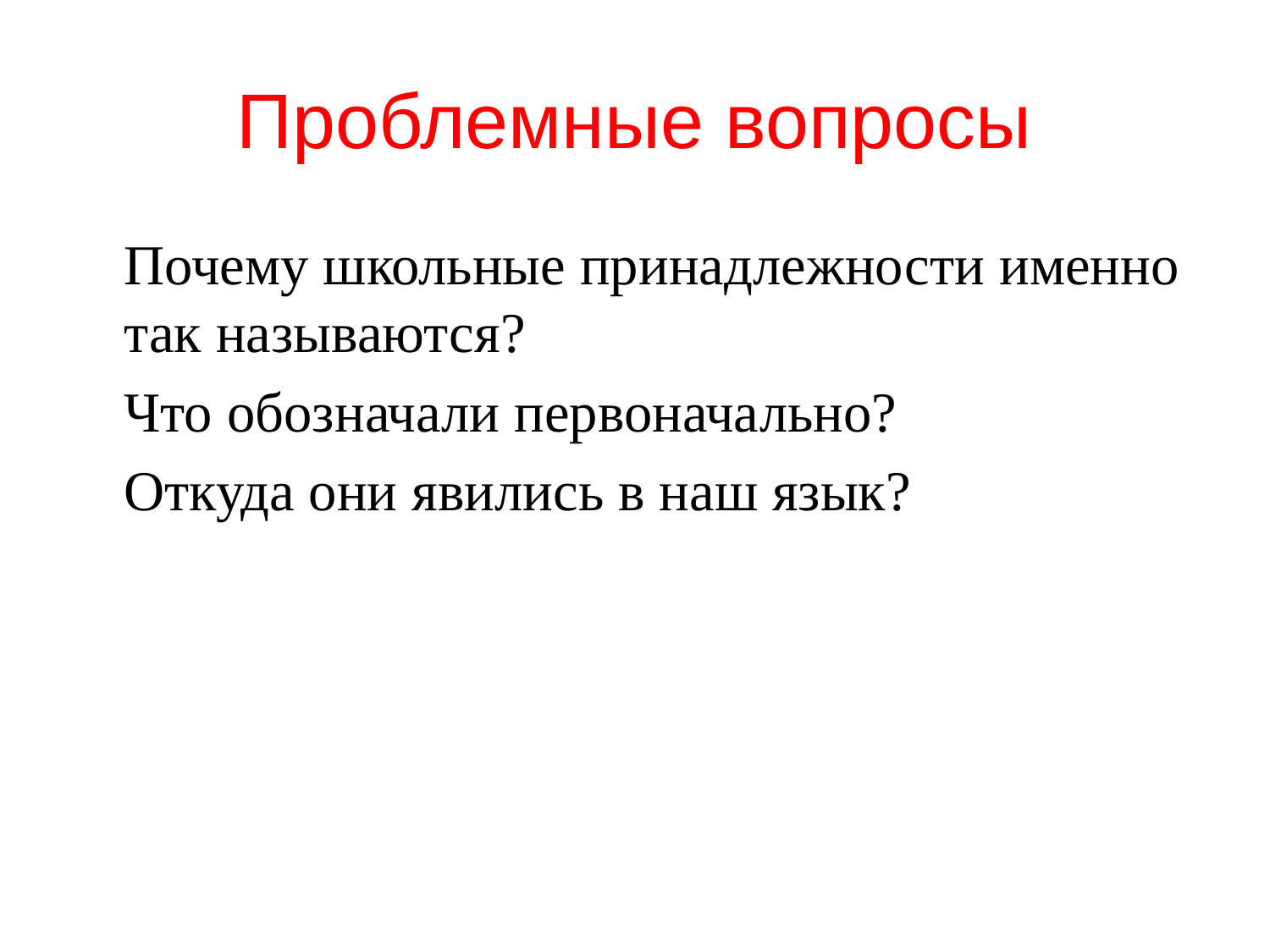

# Проблемные вопросы
  	Почему школьные принадлежности именно так называются?
	Что обозначали первоначально?
	Откуда они явились в наш язык?